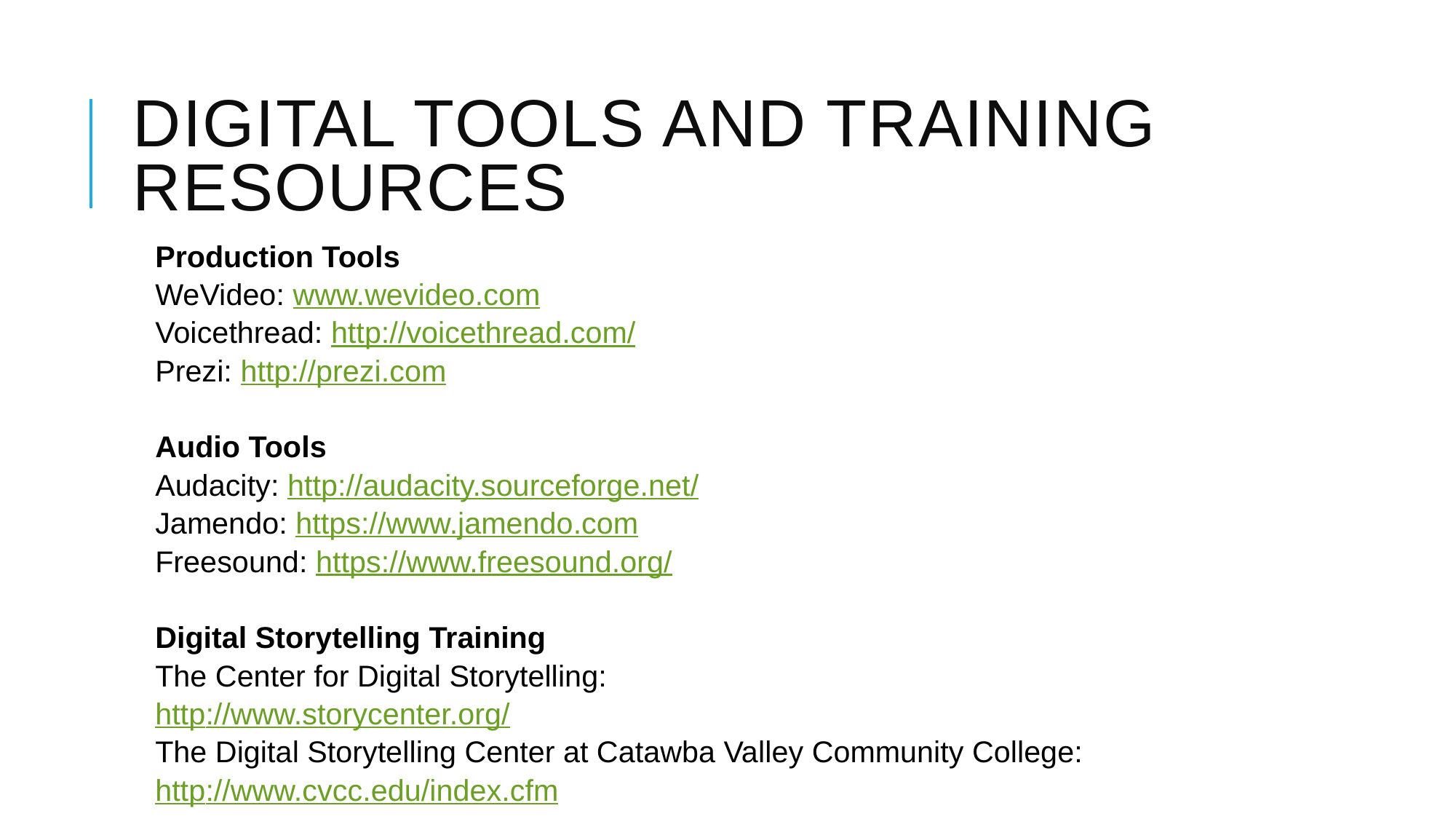

# Digital Tools and Training Resources
Production Tools
WeVideo: www.wevideo.com
Voicethread: http://voicethread.com/
Prezi: http://prezi.com

Audio Tools
Audacity: http://audacity.sourceforge.net/
Jamendo: https://www.jamendo.com
Freesound: https://www.freesound.org/

Digital Storytelling Training
The Center for Digital Storytelling:
http://www.storycenter.org/
The Digital Storytelling Center at Catawba Valley Community College:
http://www.cvcc.edu/index.cfm